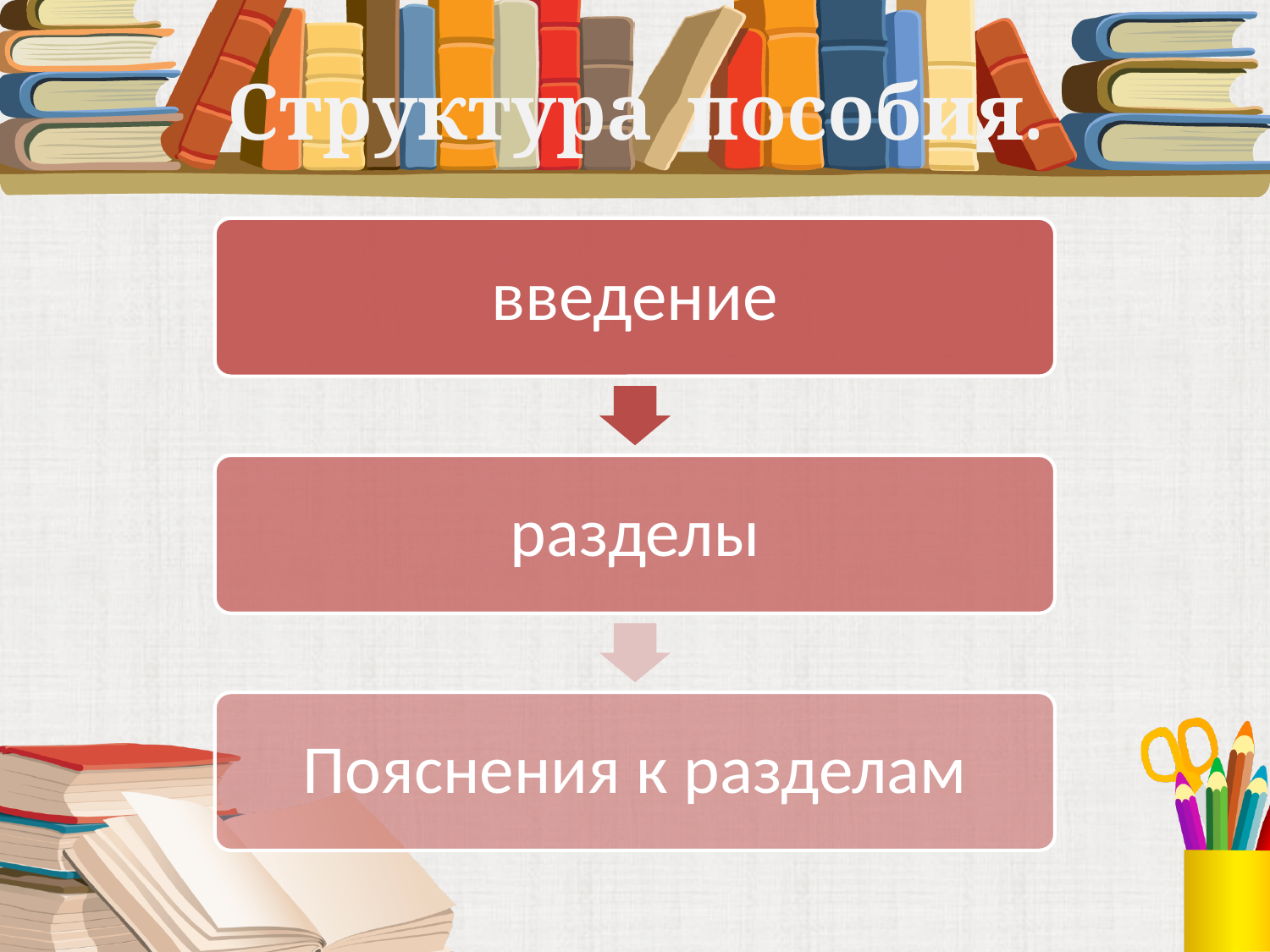

# Структура  пособия.
введение

разделы

Пояснения к разделам